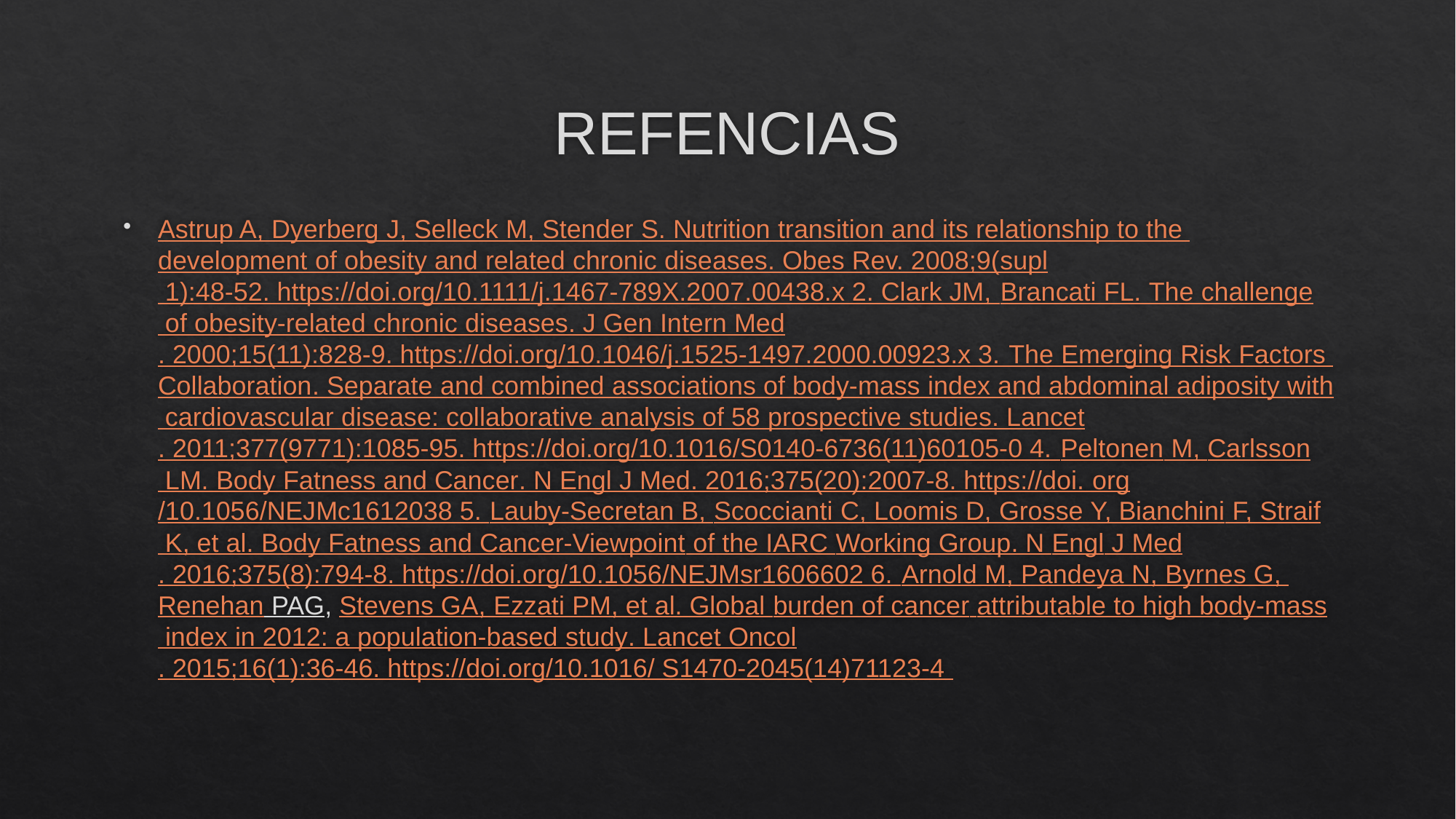

# REFENCIAS
Astrup A, Dyerberg J, Selleck M, Stender S. Nutrition transition and its relationship to the development of obesity and related chronic diseases. Obes Rev. 2008;9(supl 1):48-52. https://doi.org/10.1111/j.1467-789X.2007.00438.x 2. Clark JM, Brancati FL. The challenge of obesity-related chronic diseases. J Gen Intern Med. 2000;15(11):828-9. https://doi.org/10.1046/j.1525-1497.2000.00923.x 3. The Emerging Risk Factors Collaboration. Separate and combined associations of body-mass index and abdominal adiposity with cardiovascular disease: collaborative analysis of 58 prospective studies. Lancet. 2011;377(9771):1085-95. https://doi.org/10.1016/S0140-6736(11)60105-0 4. Peltonen M, Carlsson LM. Body Fatness and Cancer. N Engl J Med. 2016;375(20):2007-8. https://doi. org/10.1056/NEJMc1612038 5. Lauby-Secretan B, Scoccianti C, Loomis D, Grosse Y, Bianchini F, Straif K, et al. Body Fatness and Cancer-Viewpoint of the IARC Working Group. N Engl J Med. 2016;375(8):794-8. https://doi.org/10.1056/NEJMsr1606602 6. Arnold M, Pandeya N, Byrnes G, Renehan PAG, Stevens GA, Ezzati PM, et al. Global burden of cancer attributable to high body-mass index in 2012: a population-based study. Lancet Oncol. 2015;16(1):36-46. https://doi.org/10.1016/ S1470-2045(14)71123-4